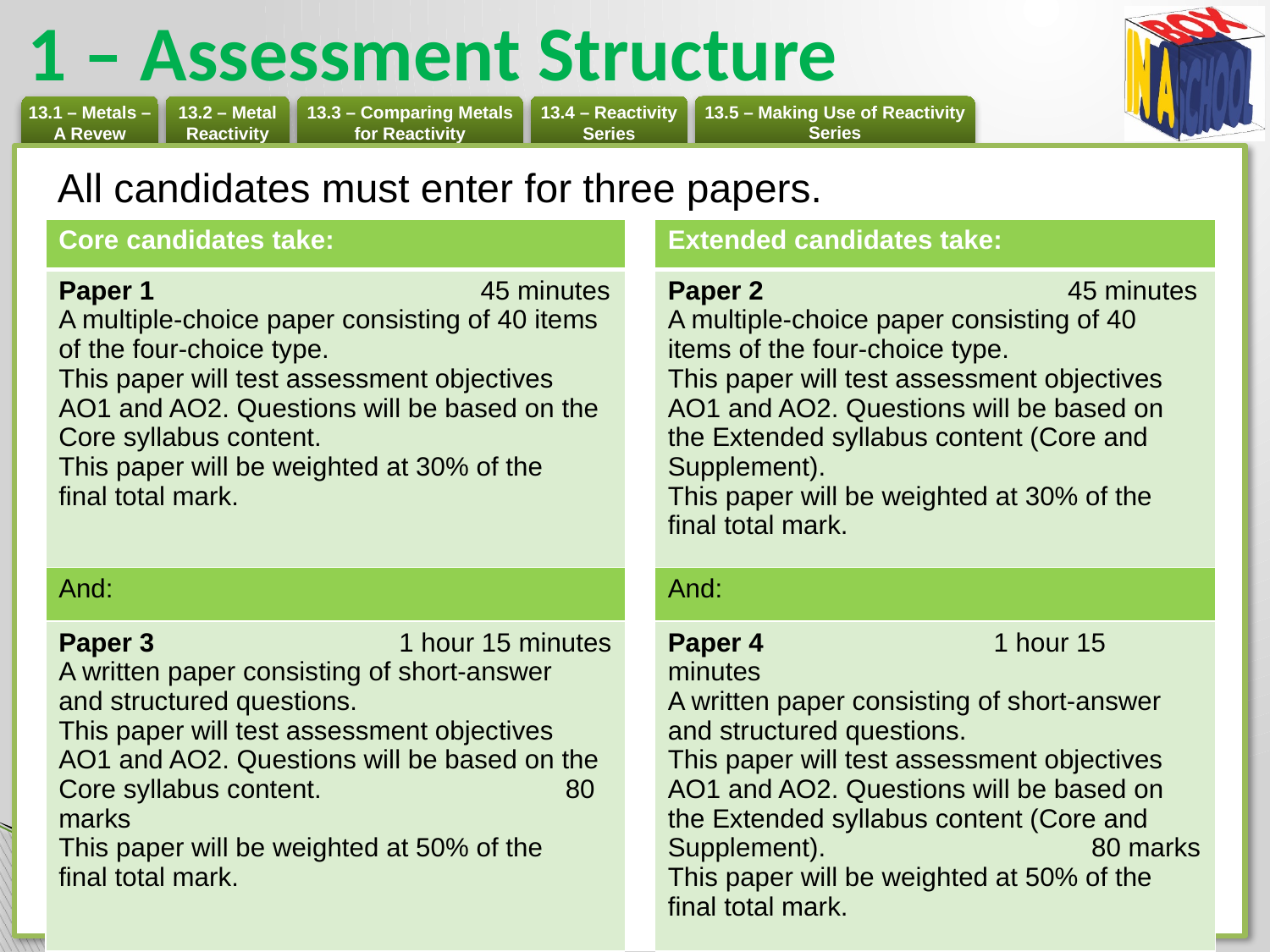

# 1 – Assessment Structure
All candidates must enter for three papers.
| Core candidates take: |  | Extended candidates take: |
| --- | --- | --- |
| Paper 1 45 minutes A multiple-choice paper consisting of 40 items of the four-choice type. This paper will test assessment objectives AO1 and AO2. Questions will be based on the Core syllabus content. This paper will be weighted at 30% of the final total mark. |  | Paper 2 45 minutes A multiple-choice paper consisting of 40 items of the four-choice type. This paper will test assessment objectives AO1 and AO2. Questions will be based on the Extended syllabus content (Core and Supplement). This paper will be weighted at 30% of the final total mark. |
| And: |  | And: |
| Paper 3 1 hour 15 minutes A written paper consisting of short-answer and structured questions. This paper will test assessment objectives AO1 and AO2. Questions will be based on the Core syllabus content. 80 marks This paper will be weighted at 50% of the final total mark. |  | Paper 4 1 hour 15 minutes A written paper consisting of short-answer and structured questions. This paper will test assessment objectives AO1 and AO2. Questions will be based on the Extended syllabus content (Core and Supplement). 80 marks This paper will be weighted at 50% of the final total mark. |